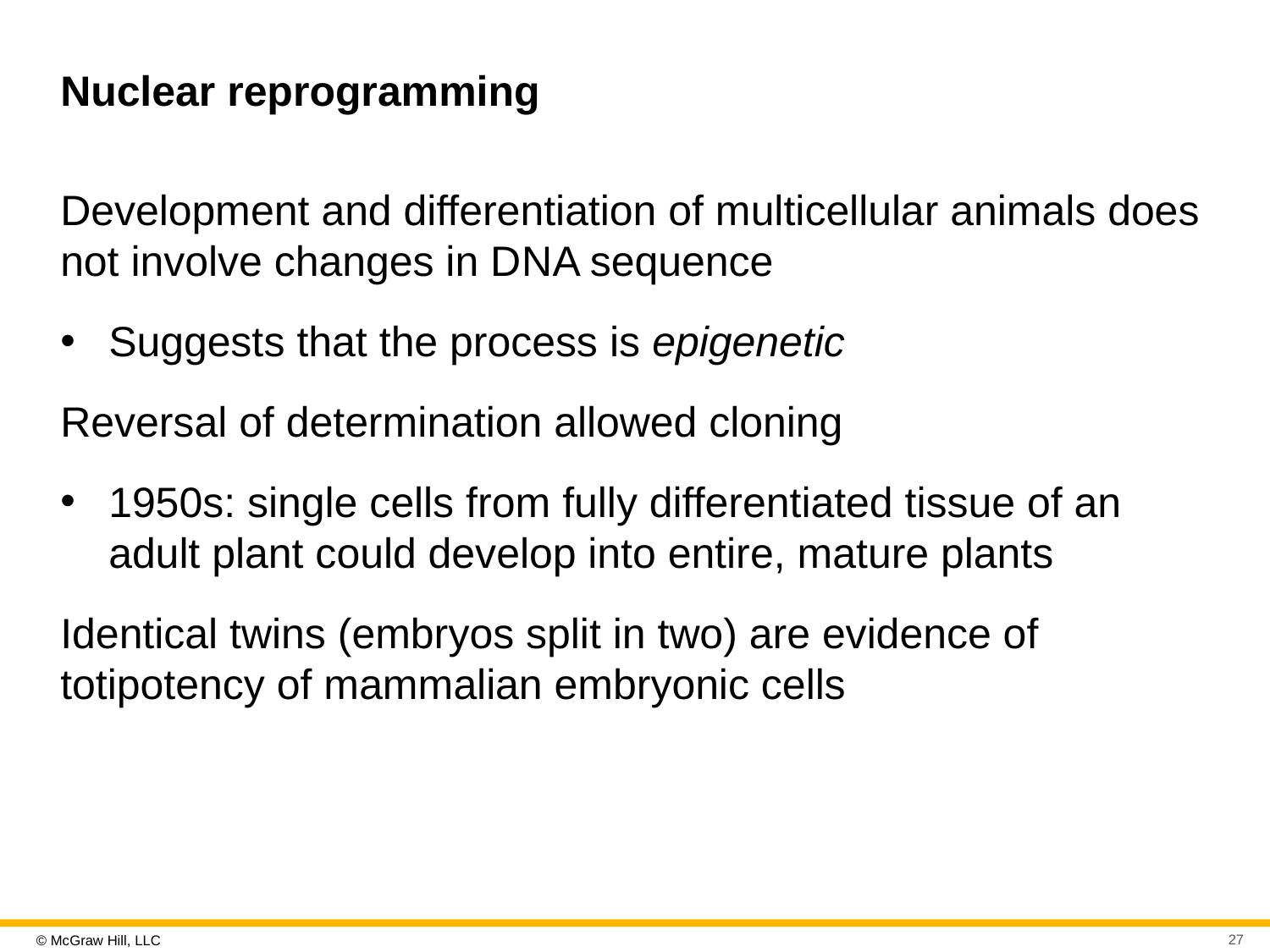

# Nuclear reprogramming
Development and differentiation of multicellular animals does not involve changes in D N A sequence
Suggests that the process is epigenetic
Reversal of determination allowed cloning
1950s: single cells from fully differentiated tissue of an adult plant could develop into entire, mature plants
Identical twins (embryos split in two) are evidence of totipotency of mammalian embryonic cells
27